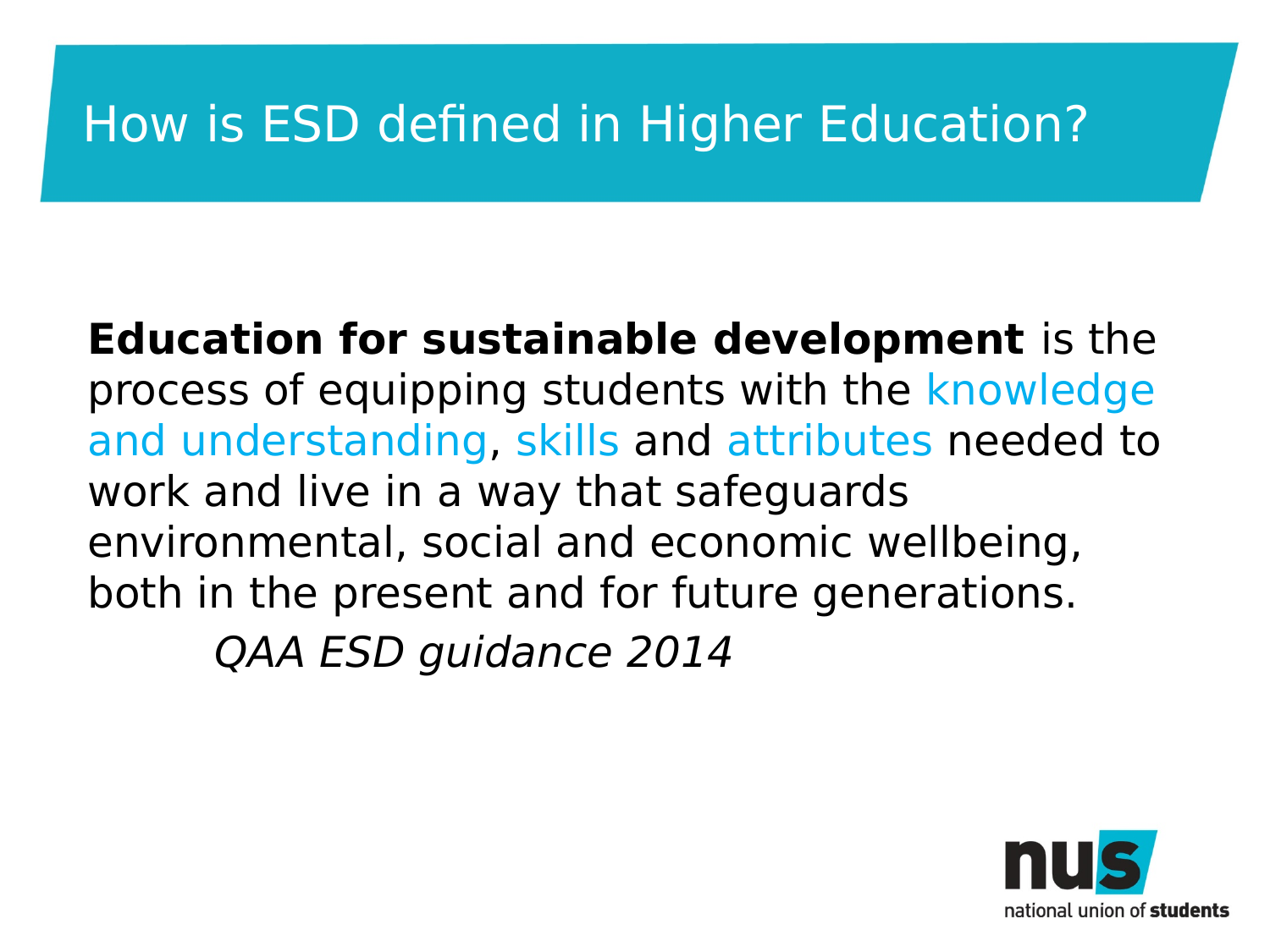

# How is ESD defined in Higher Education?

Education for sustainable development is the process of equipping students with the knowledge and understanding, skills and attributes needed to work and live in a way that safeguards environmental, social and economic wellbeing, both in the present and for future generations.
	QAA ESD guidance 2014